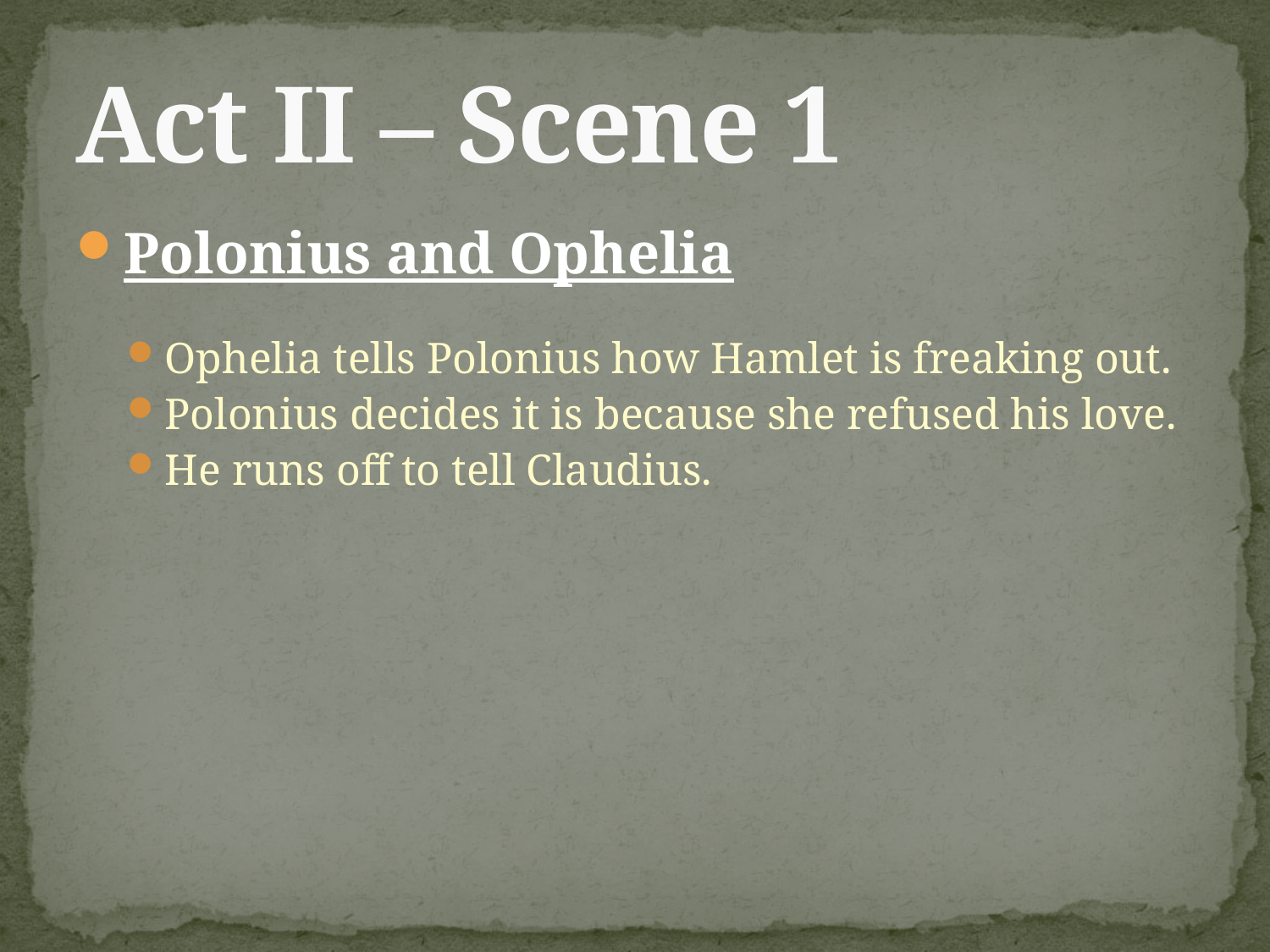

# Act II – Scene 1
Polonius and Ophelia

Ophelia tells Polonius how Hamlet is freaking out.
Polonius decides it is because she refused his love.
He runs off to tell Claudius.